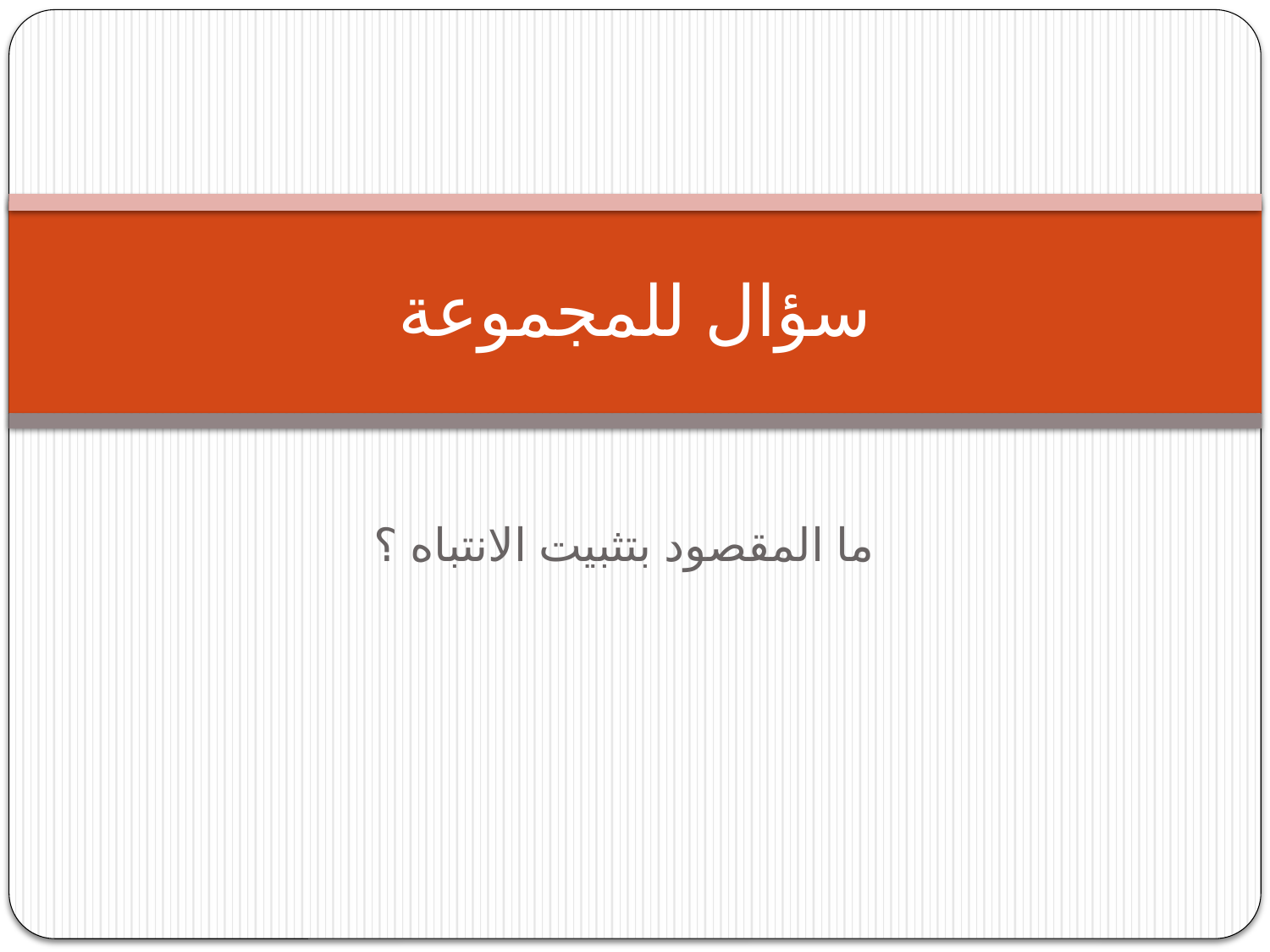

# سؤال للمجموعة

ما المقصود بتثبيت الانتباه ؟